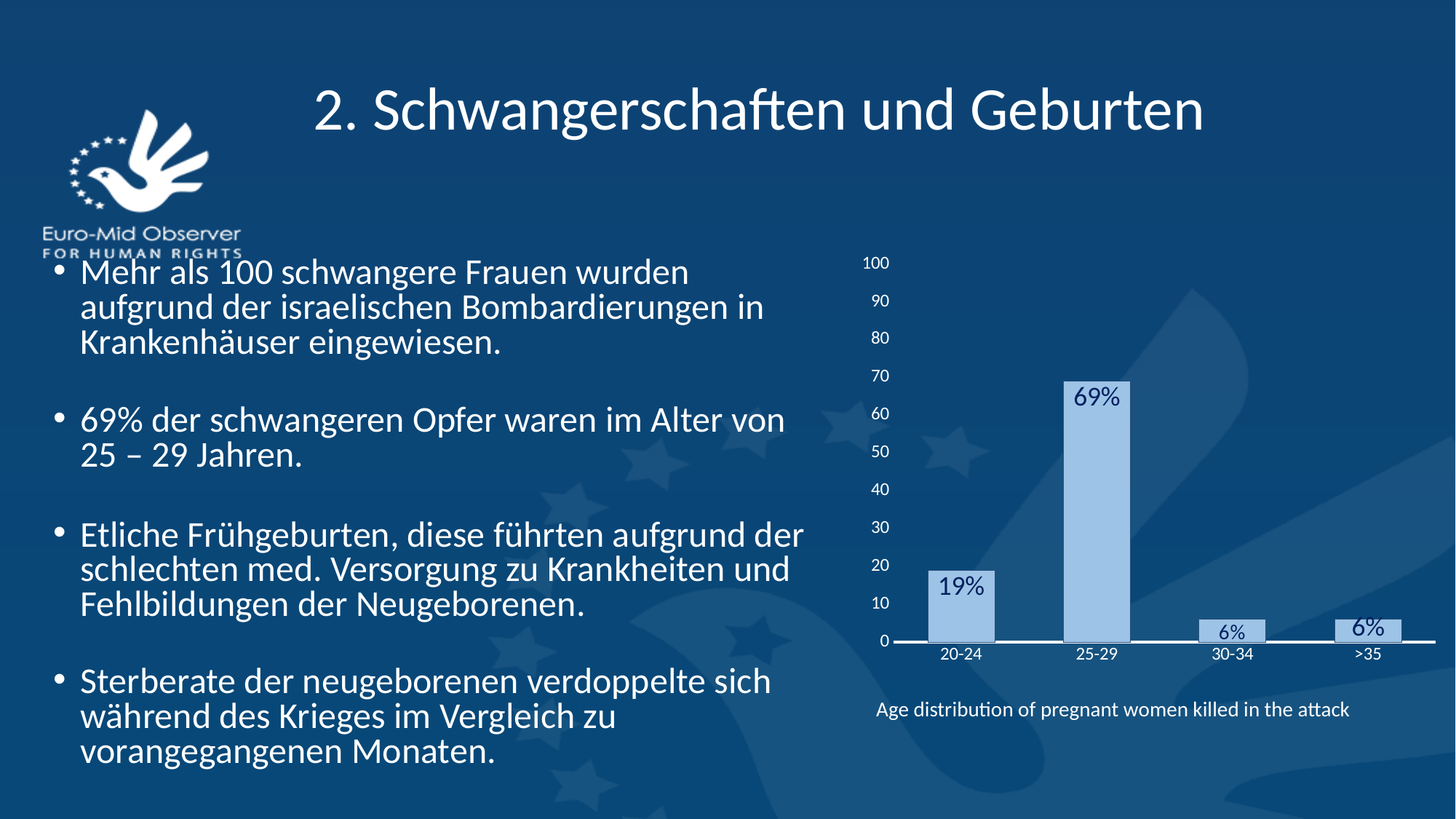

# 2. Schwangerschaften und Geburten

### Chart

| Category | القيمة |
|---|---|
| 20-24 | 19.0 |
| 25-29 | 69.0 |
| 30-34 | 6.0 |
| >35 | 6.0 |
Mehr als 100 schwangere Frauen wurden aufgrund der israelischen Bombardierungen in Krankenhäuser eingewiesen.

69% der schwangeren Opfer waren im Alter von 25 – 29 Jahren.

Etliche Frühgeburten, diese führten aufgrund der schlechten med. Versorgung zu Krankheiten und Fehlbildungen der Neugeborenen.

Sterberate der neugeborenen verdoppelte sich während des Krieges im Vergleich zu vorangegangenen Monaten.
Age distribution of pregnant women killed in the attack